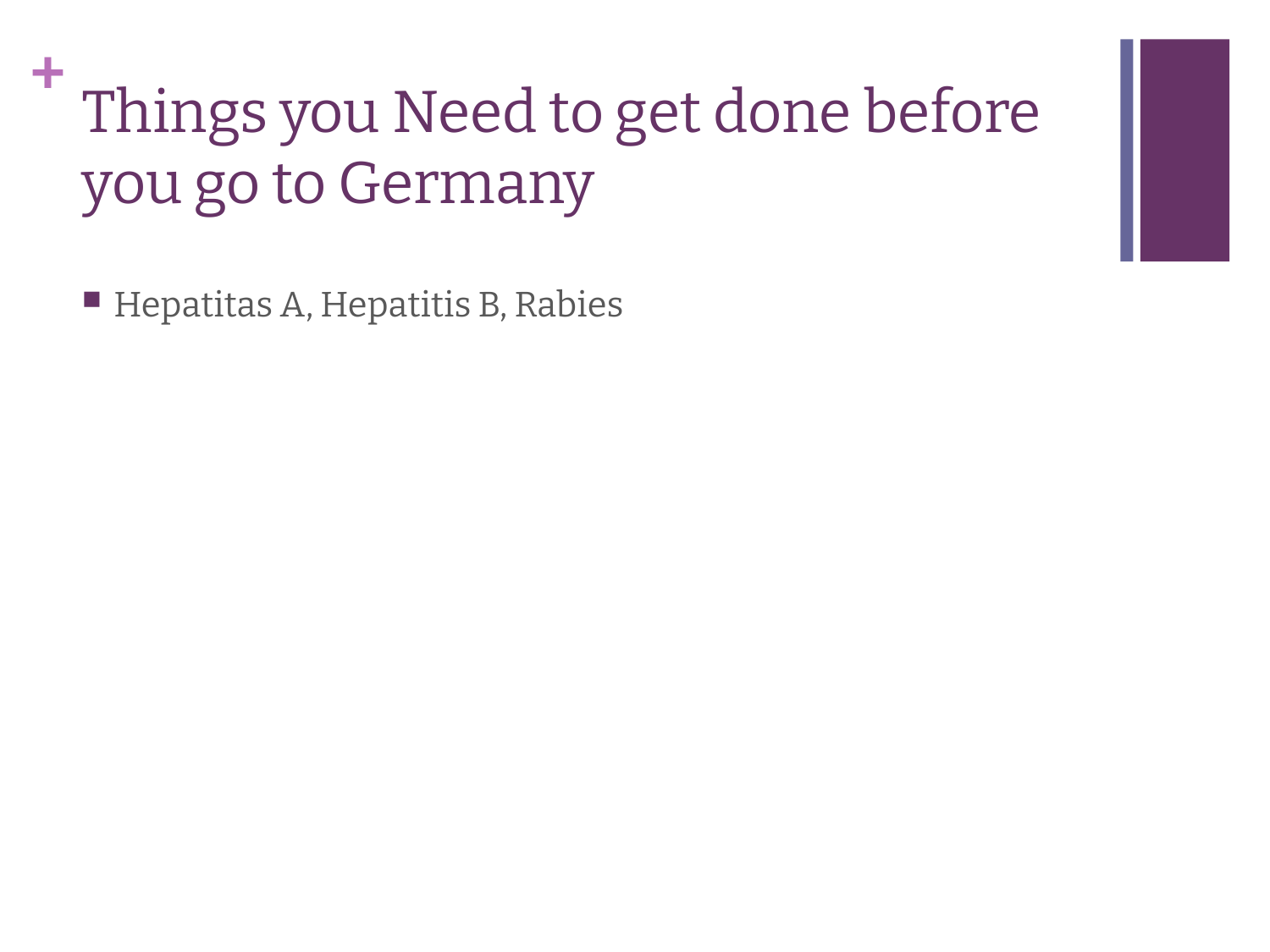

# Things you Need to get done before you go to Germany
Hepatitas A, Hepatitis B, Rabies